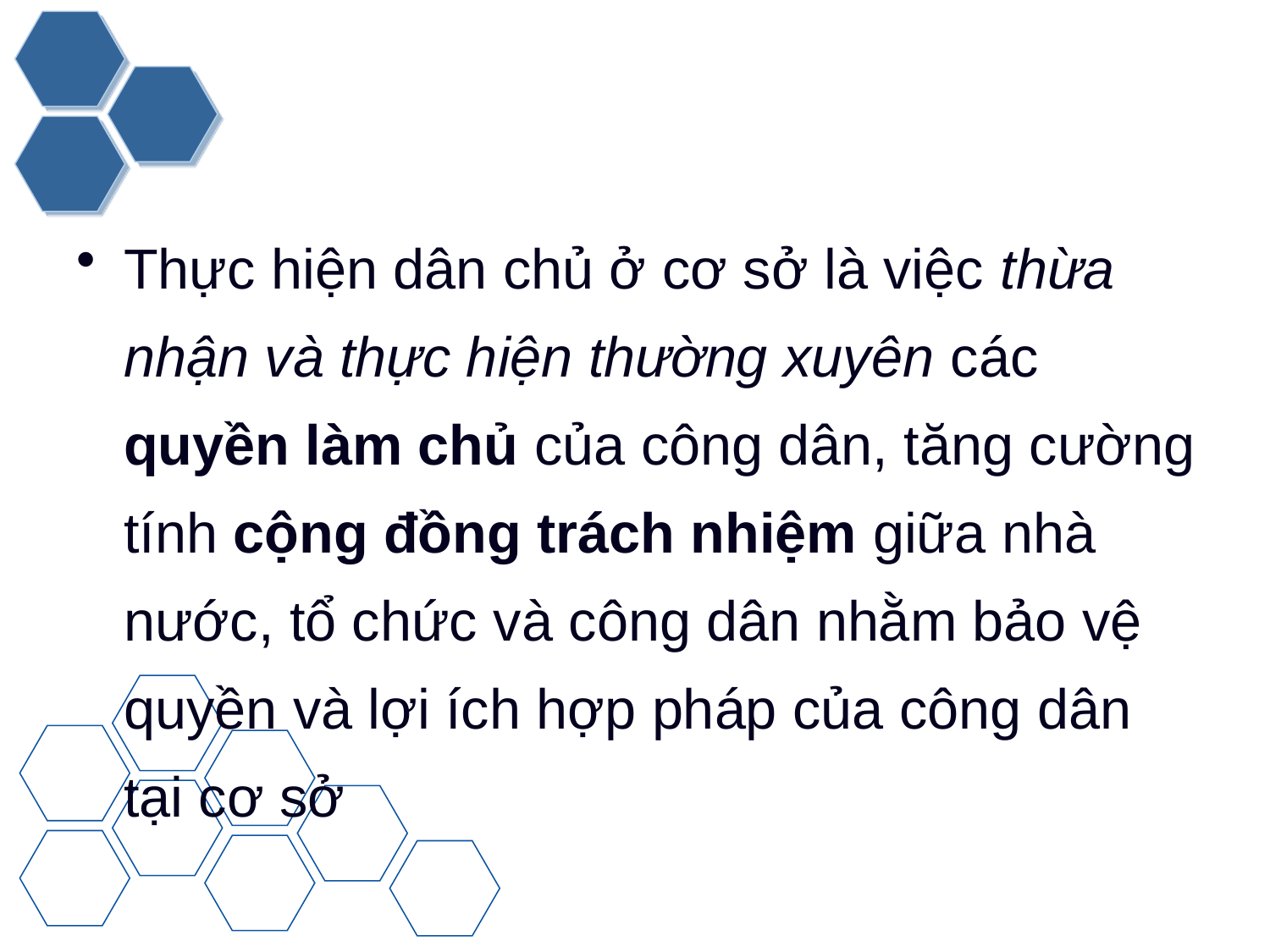

#
Thực hiện dân chủ ở cơ sở là việc thừa nhận và thực hiện thường xuyên các quyền làm chủ của công dân, tăng cường tính cộng đồng trách nhiệm giữa nhà nước, tổ chức và công dân nhằm bảo vệ quyền và lợi ích hợp pháp của công dân tại cơ sở